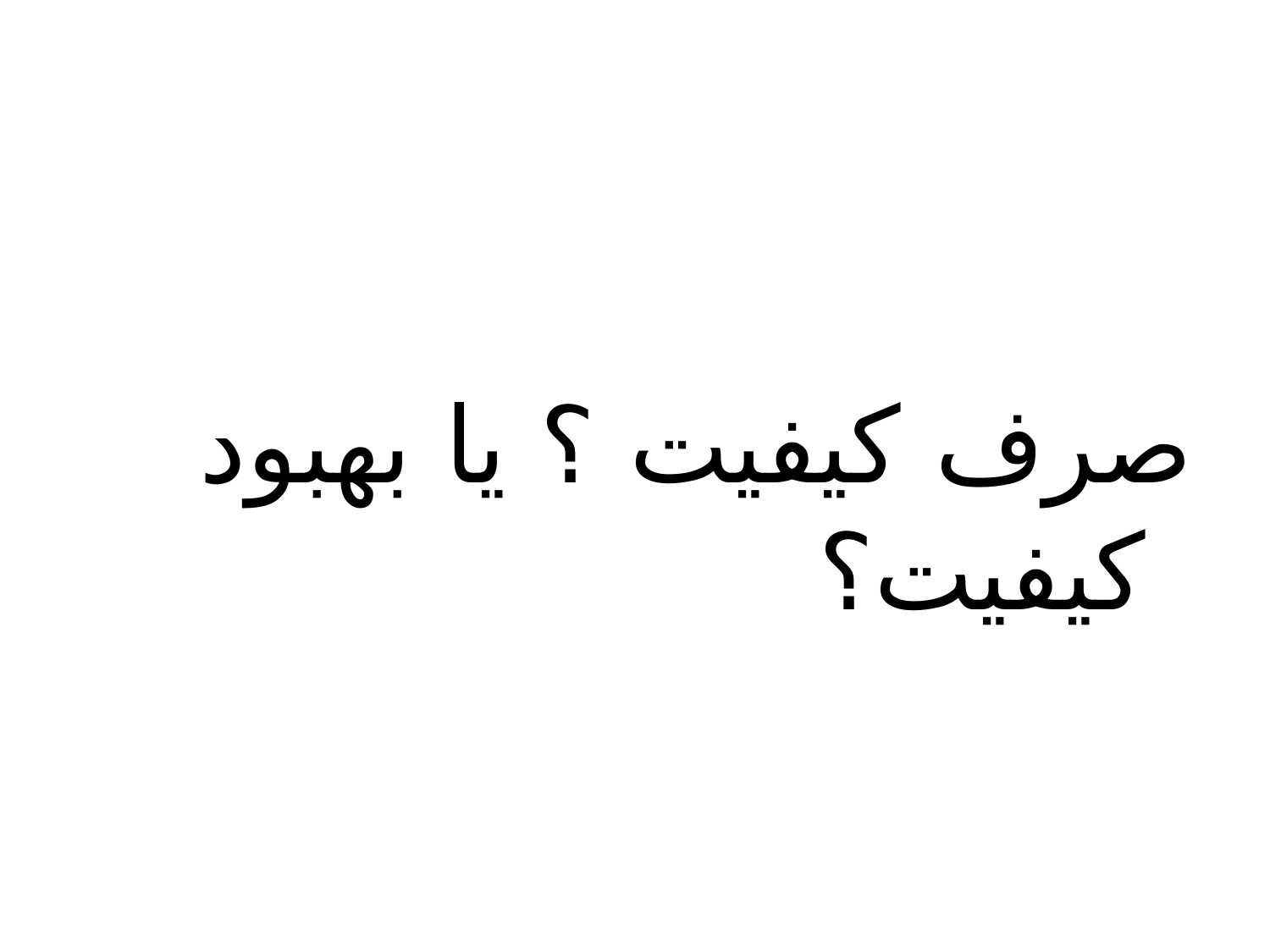

#

صرف کیفیت ؟ یا بهبود کیفیت؟